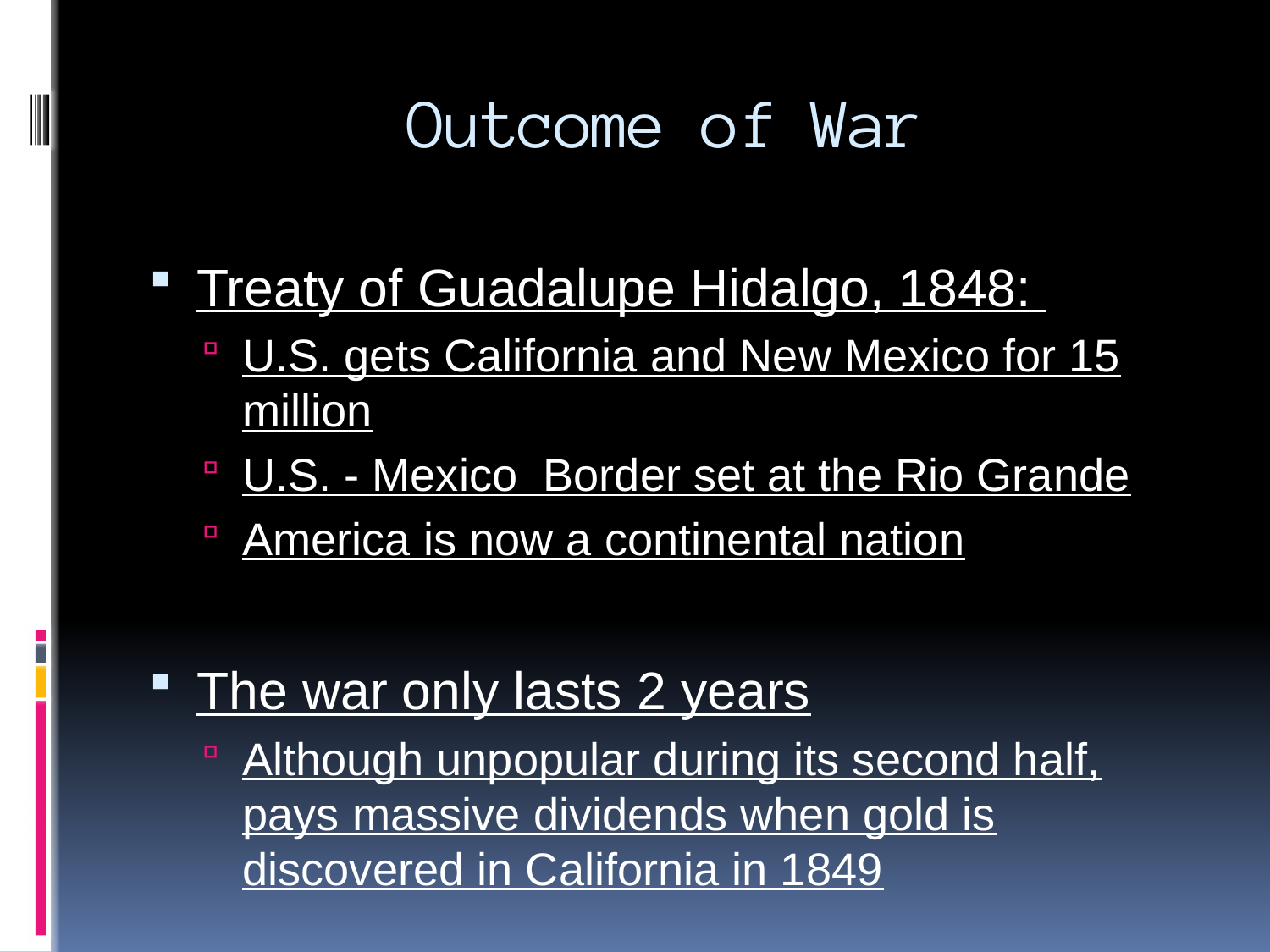

# Outcome of War
Treaty of Guadalupe Hidalgo, 1848:
U.S. gets California and New Mexico for 15 million
U.S. - Mexico  Border set at the Rio Grande
America is now a continental nation

The war only lasts 2 years
Although unpopular during its second half, pays massive dividends when gold is discovered in California in 1849